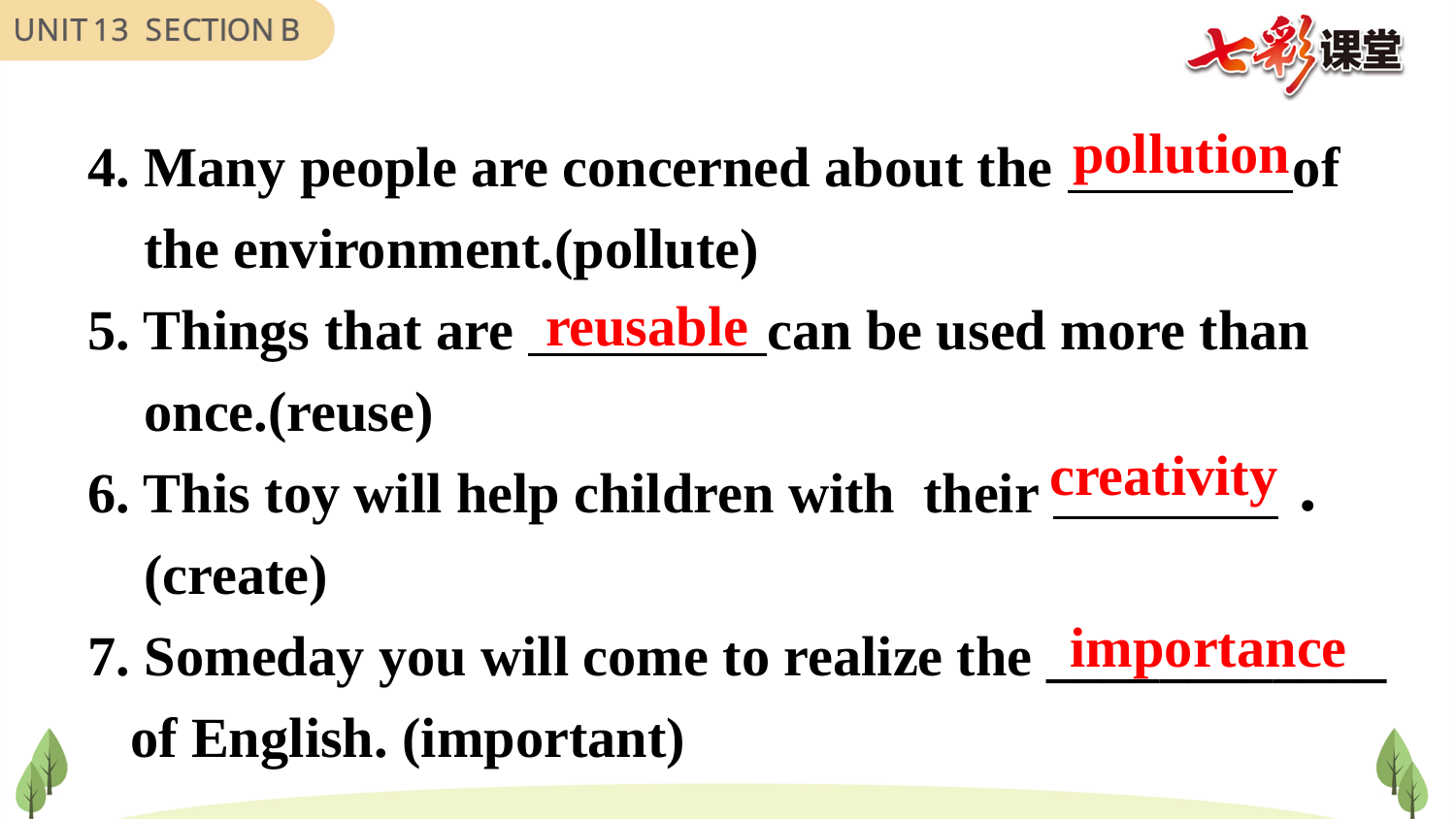

4. Many people are concerned about the                 of
    the environment.(pollute)
5. Things that are                  can be used more than
    once.(reuse)
6. This toy will help children with  their                 ．
    (create)
7. Someday you will come to realize the ____________
   of English. (important)
pollution
reusable
creativity
importance